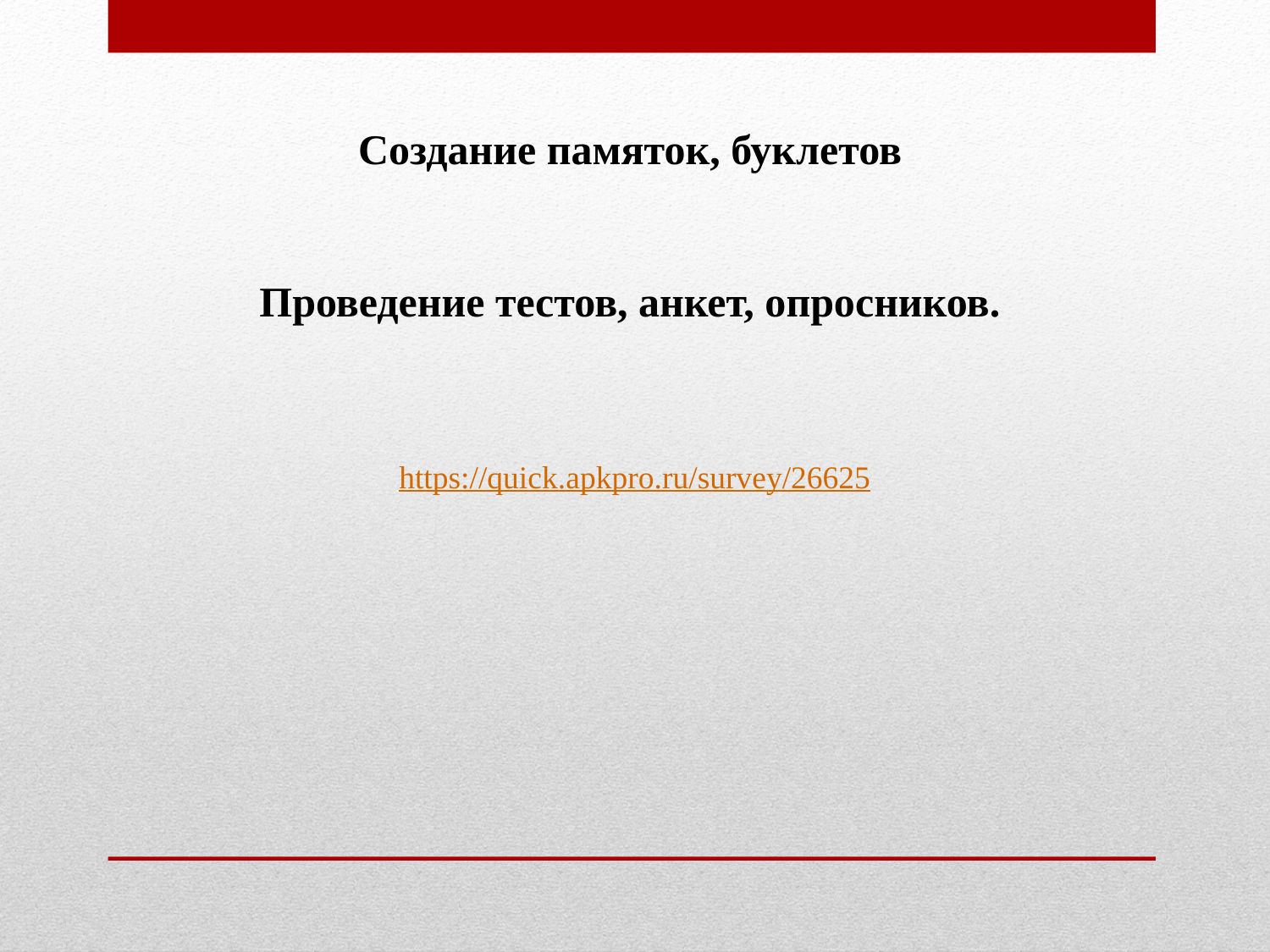

Создание памяток, буклетов

Проведение тестов, анкет, опросников.
https://quick.apkpro.ru/survey/26625